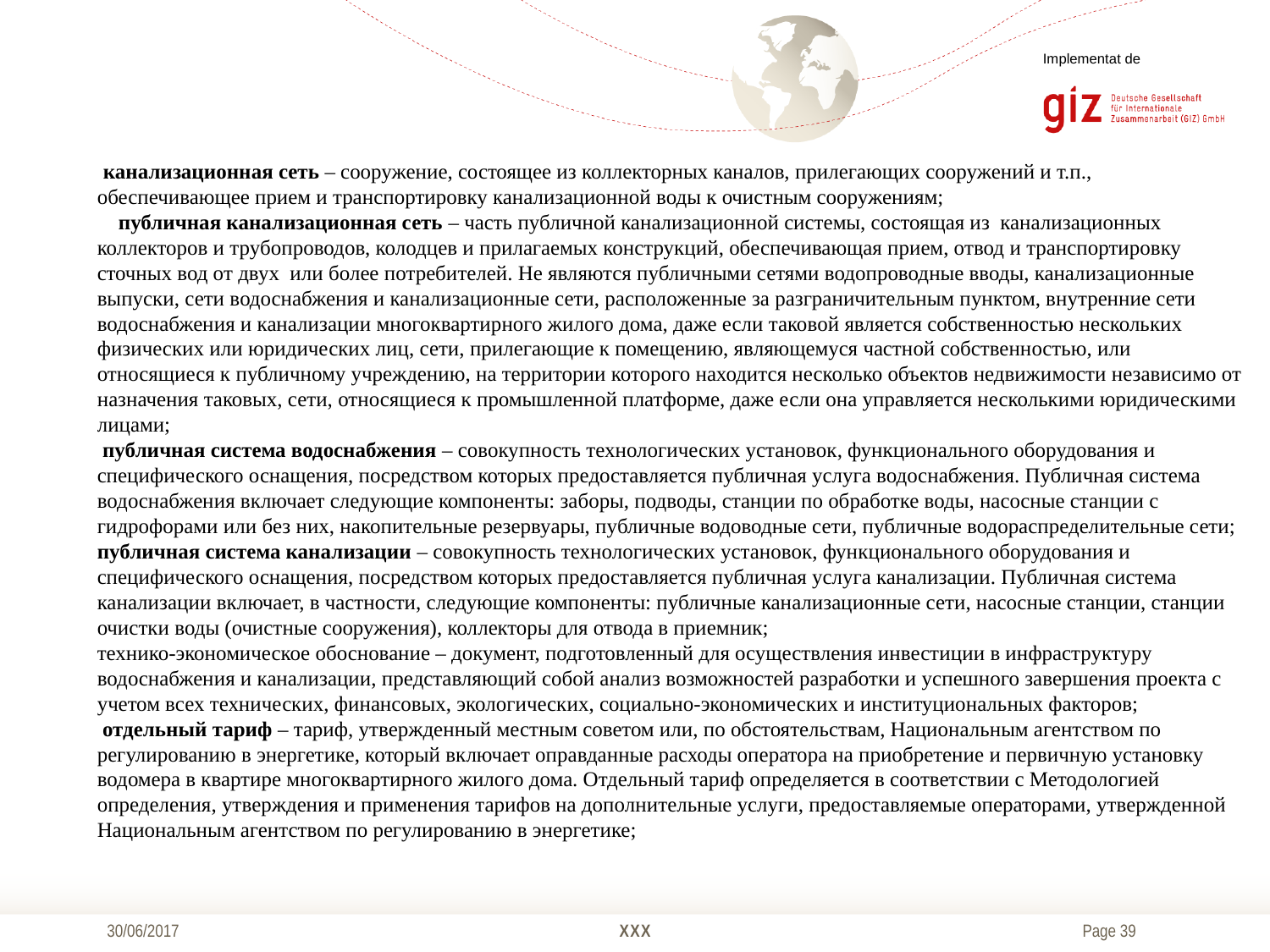

Implementat de
# канализационная сеть – сооружение, состоящее из коллекторных каналов, прилегающих сооружений и т.п., обеспечивающее прием и транспортировку канализационной воды к очистным сооружениям; публичная канализационная сеть – часть публичной канализационной системы, состоящая из  канализационных коллекторов и трубопроводов, колодцев и прилагаемых конструкций, обеспечивающая прием, отвод и транспортировку сточных вод от двух  или более потребителей. Не являются публичными сетями водопроводные вводы, канализационные выпуски, сети водоснабжения и канализационные сети, расположенные за разграничительным пунктом, внутренние сети водоснабжения и канализации многоквартирного жилого дома, даже если таковой является собственностью нескольких физических или юридических лиц, сети, прилегающие к помещению, являющемуся частной собственностью, или относящиеся к публичному учреждению, на территории которого находится несколько объектов недвижимости независимо от назначения таковых, сети, относящиеся к промышленной платформе, даже если она управляется несколькими юридическими лицами; публичная система водоснабжения – совокупность технологических установок, функционального оборудования и специфического оснащения, посредством которых предоставляется публичная услуга водоснабжения. Публичная система водоснабжения включает следующие компоненты: заборы, подводы, станции по обработке воды, насосные станции с гидрофорами или без них, накопительные резервуары, публичные водоводные сети, публичные водораспределительные сети; публичная система канализации – совокупность технологических установок, функционального оборудования и специфического оснащения, посредством которых предоставляется публичная услуга канализации. Публичная система канализации включает, в частности, следующие компоненты: публичные канализационные сети, насосные станции, станции очистки воды (очистные сооружения), коллекторы для отвода в приемник; технико-экономическое обоснование – документ, подготовленный для осуществления инвестиции в инфраструктуру водоснабжения и канализации, представляющий собой анализ возможностей разработки и успешного завершения проекта с учетом всех технических, финансовых, экологических, социально-экономических и институциональных факторов; отдельный тариф – тариф, утвержденный местным советом или, по обстоятельствам, Национальным агентством по регулированию в энергетике, который включает оправданные расходы оператора на приобретение и первичную установку водомера в квартире многоквартирного жилого дома. Отдельный тариф определяется в соответствии с Методологией определения, утверждения и применения тарифов на дополнительные услуги, предоставляемые операторами, утвержденной Национальным агентством по регулированию в энергетике;
30/06/2017
XXX